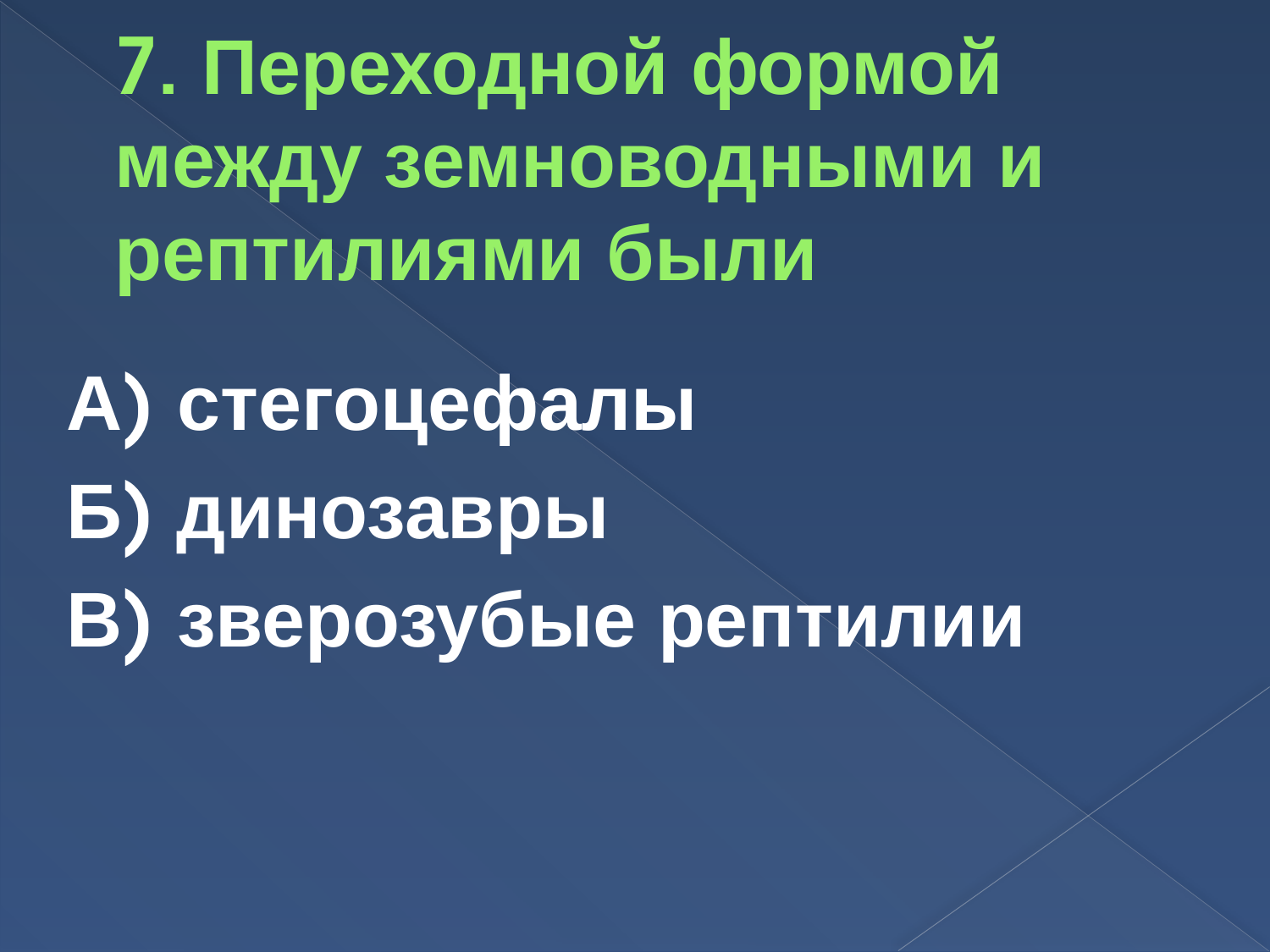

# 7. Переходной формой между земноводными и рептилиями были
А) стегоцефалы
Б) динозавры
В) зверозубые рептилии